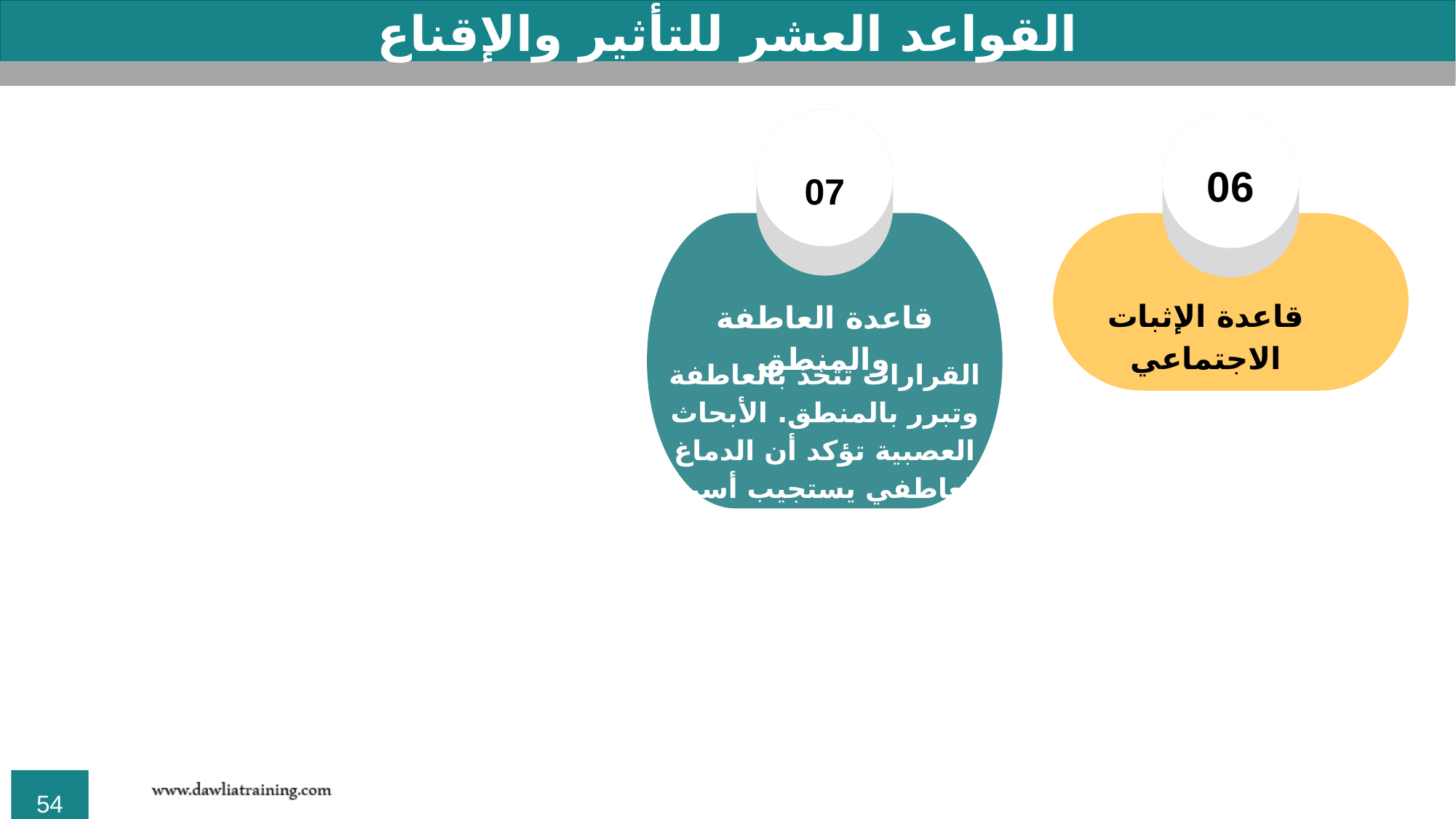

القواعد العشر للتأثير والإقناع

06
07

قاعدة الإثبات الاجتماعي
قاعدة العاطفة والمنطق
القرارات تتخذ بالعاطفة وتبرر بالمنطق. الأبحاث العصبية تؤكد أن الدماغ العاطفي يستجيب أسرع من الدماغ المنطقي.